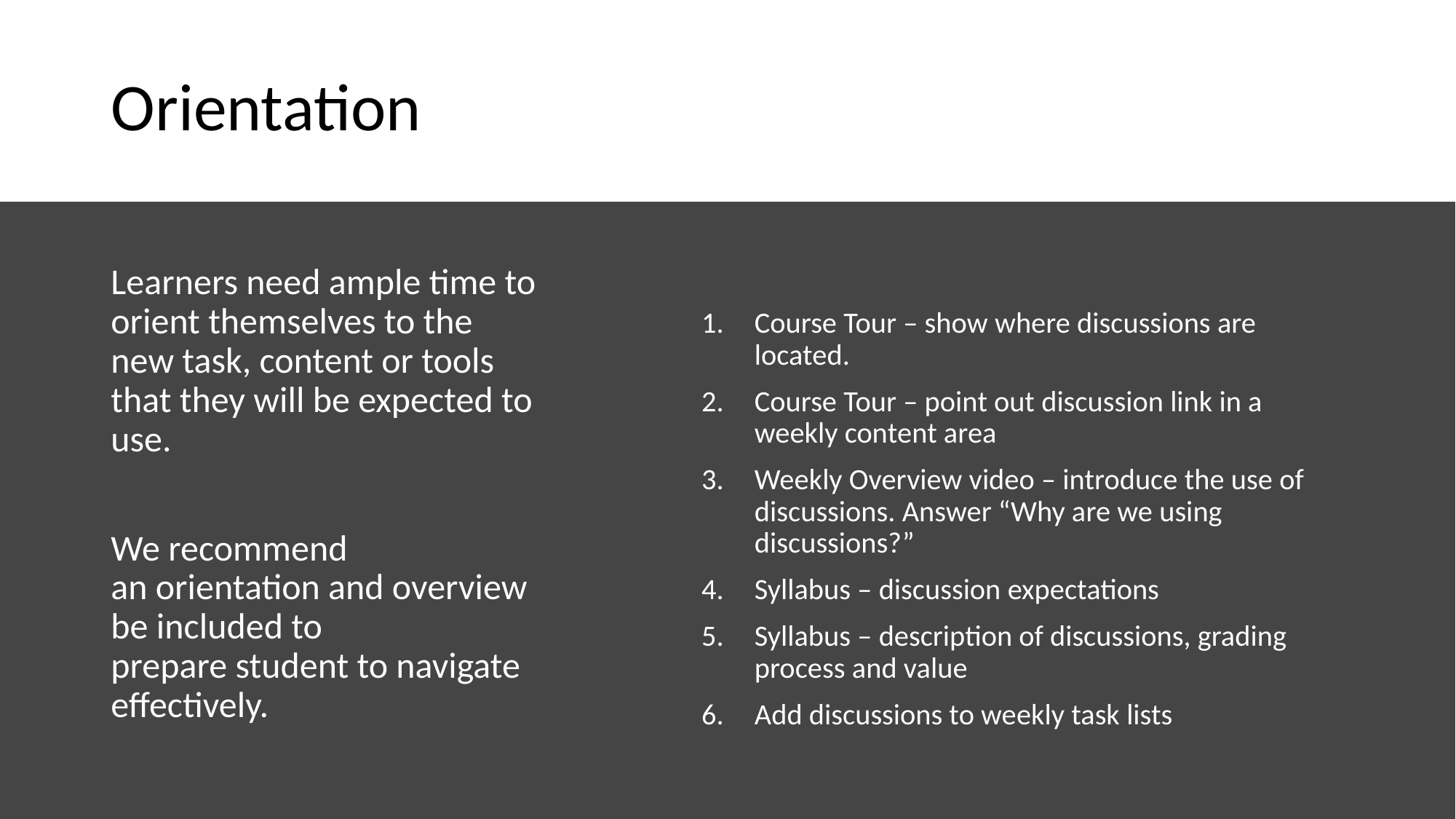

# Orientation

Learners need ample time to orient themselves to the new task, content or tools that they will be expected to use.

We recommend an orientation and overview be included to prepare student to navigate effectively.

Course Tour – show where discussions are located.
Course Tour – point out discussion link in a weekly content area
Weekly Overview video – introduce the use of discussions. Answer “Why are we using discussions?”
Syllabus – discussion expectations
Syllabus – description of discussions, grading process and value
Add discussions to weekly task lists